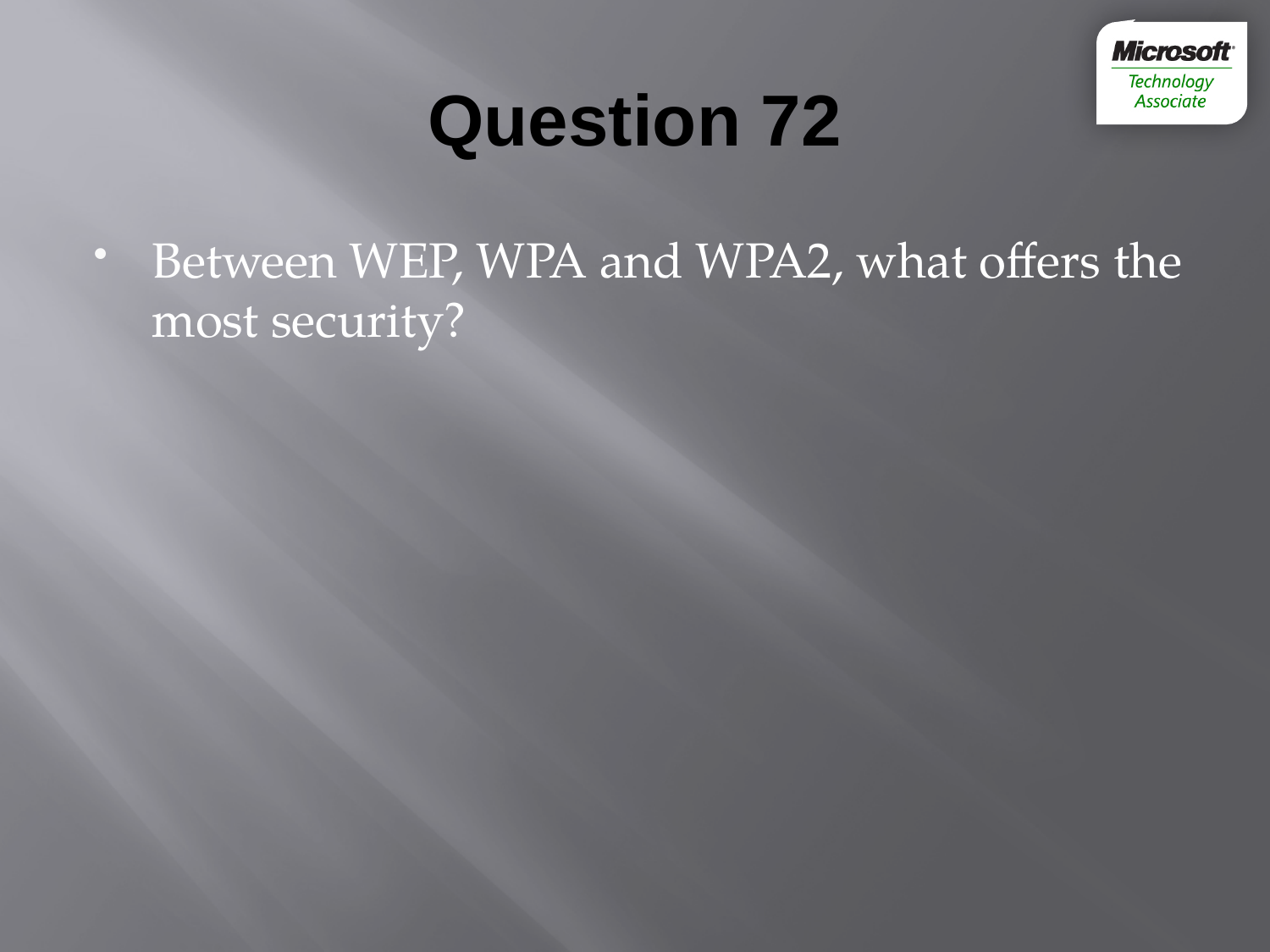

# Question 72
Between WEP, WPA and WPA2, what offers the most security?